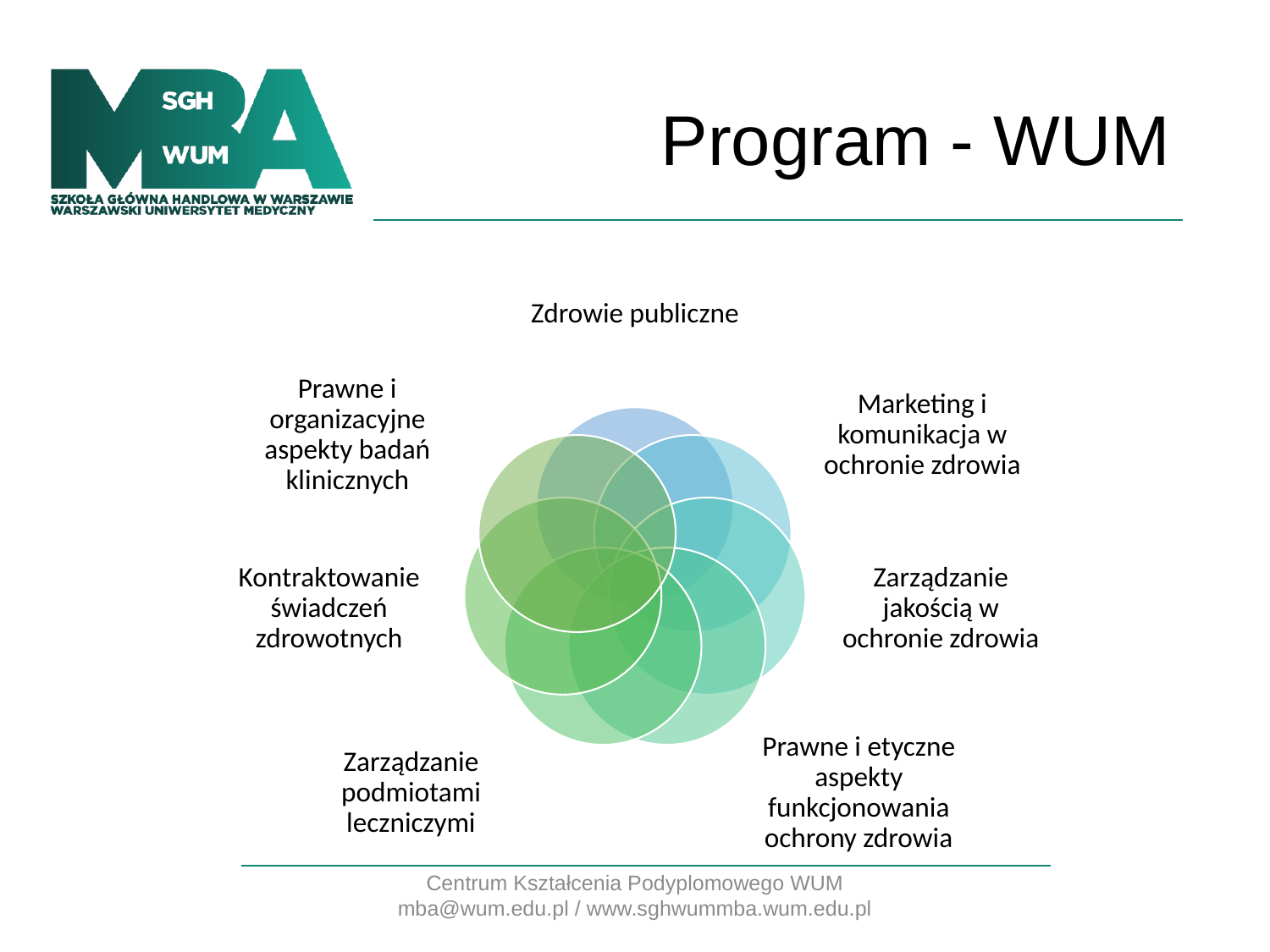

# Program - WUM
Zdrowie publiczne
Marketing i komunikacja w ochronie zdrowia
Zarządzanie jakością w ochronie zdrowia
Prawne i etyczne aspekty funkcjonowania ochrony zdrowia
Zarządzanie podmiotami leczniczymi
Kontraktowanie świadczeń zdrowotnych
Prawne i organizacyjne aspekty badań klinicznych
Centrum Kształcenia Podyplomowego WUM
mba@wum.edu.pl / www.sghwummba.wum.edu.pl